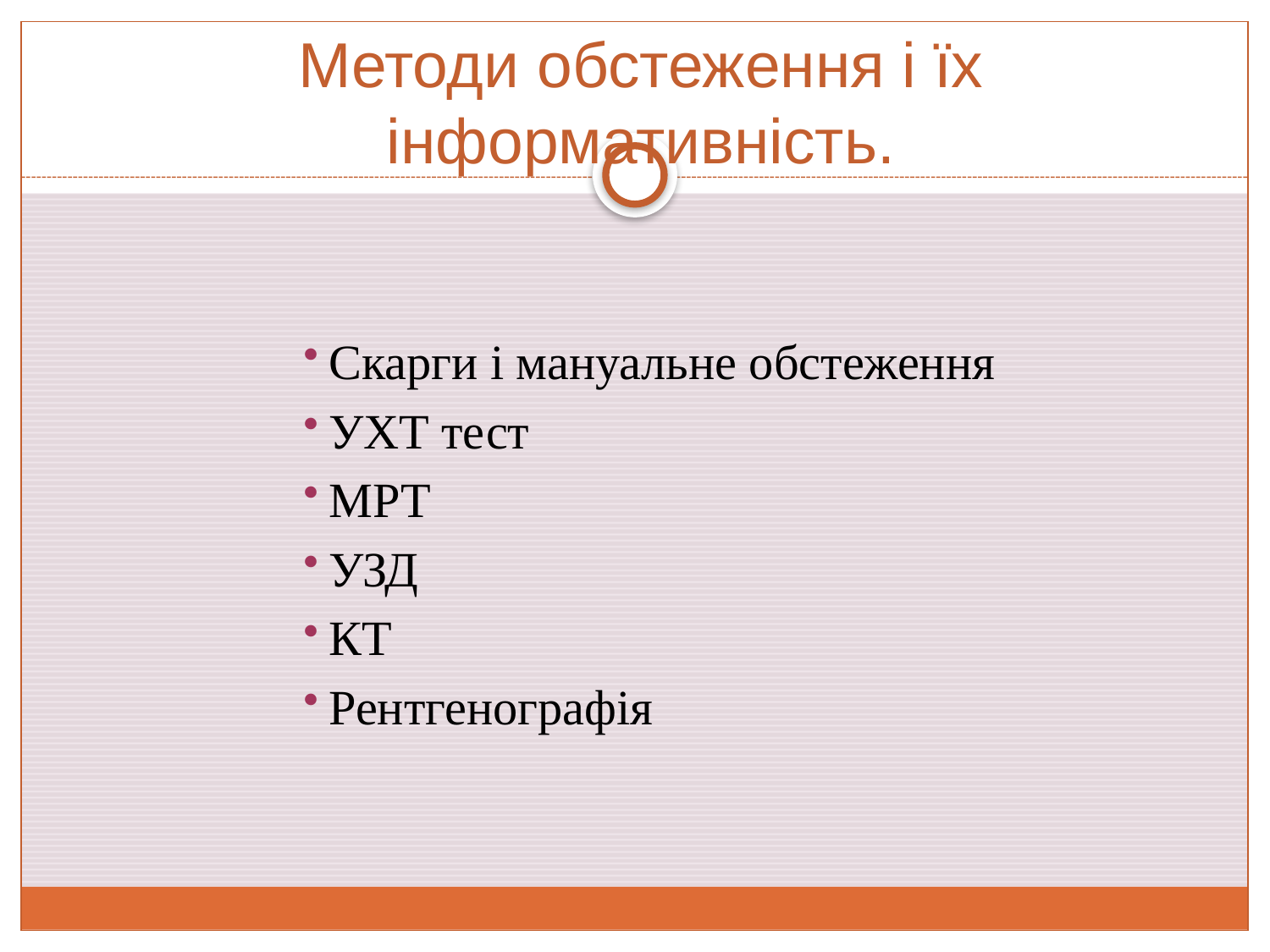

# Методи обстеження і їх інформативність.
Скарги і мануальне обстеження
УХТ тест
МРТ
УЗД
КТ
Рентгенографія